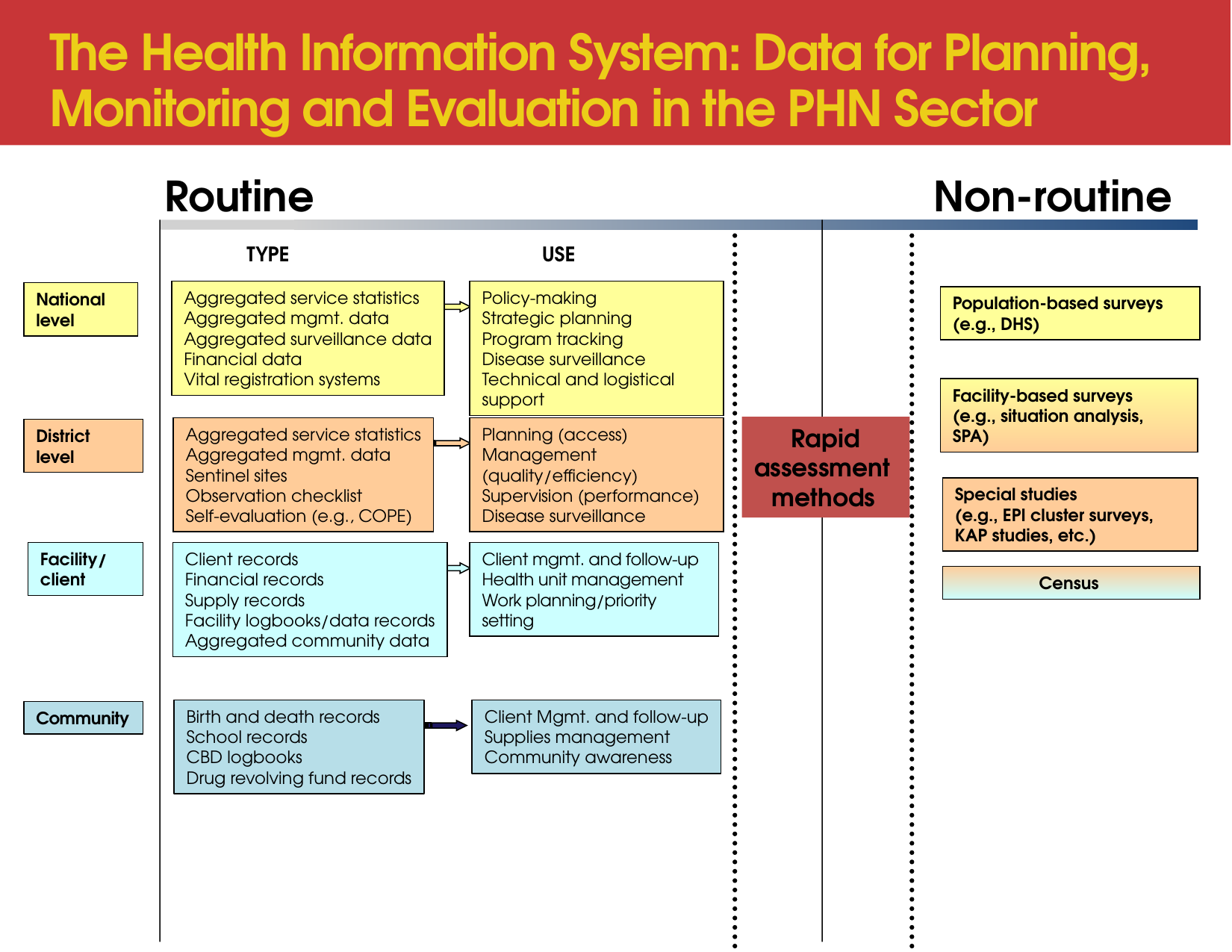

# The Health Information System: Data for Planning, Monitoring and Evaluation in the PHN Sector
Routine
Non-routine

TYPE
USE

Aggregated service statistics
Aggregated mgmt. data
Aggregated surveillance data
Financial data
Vital registration systems
Policy-making
Strategic planning
Program tracking
Disease surveillance
Technical and logistical support
National
level
Population-based surveys
(e.g., DHS)

Facility-based surveys
(e.g., situation analysis, SPA)
Rapid
assessment
methods
Aggregated service statistics
Aggregated mgmt. data
Sentinel sites
Observation checklist
Self-evaluation (e.g., COPE)
Planning (access)
Management (quality/efficiency)
Supervision (performance)
Disease surveillance
District
level

Special studies
(e.g., EPI cluster surveys,
KAP studies, etc.)
Facility/
client
Client records
Financial records
Supply records
Facility logbooks/data records
Aggregated community data
Client mgmt. and follow-up
Health unit management
Work planning/priority setting

Census
Birth and death records
School records
CBD logbooks
Drug revolving fund records
Client Mgmt. and follow-up
Supplies management
Community awareness
Community